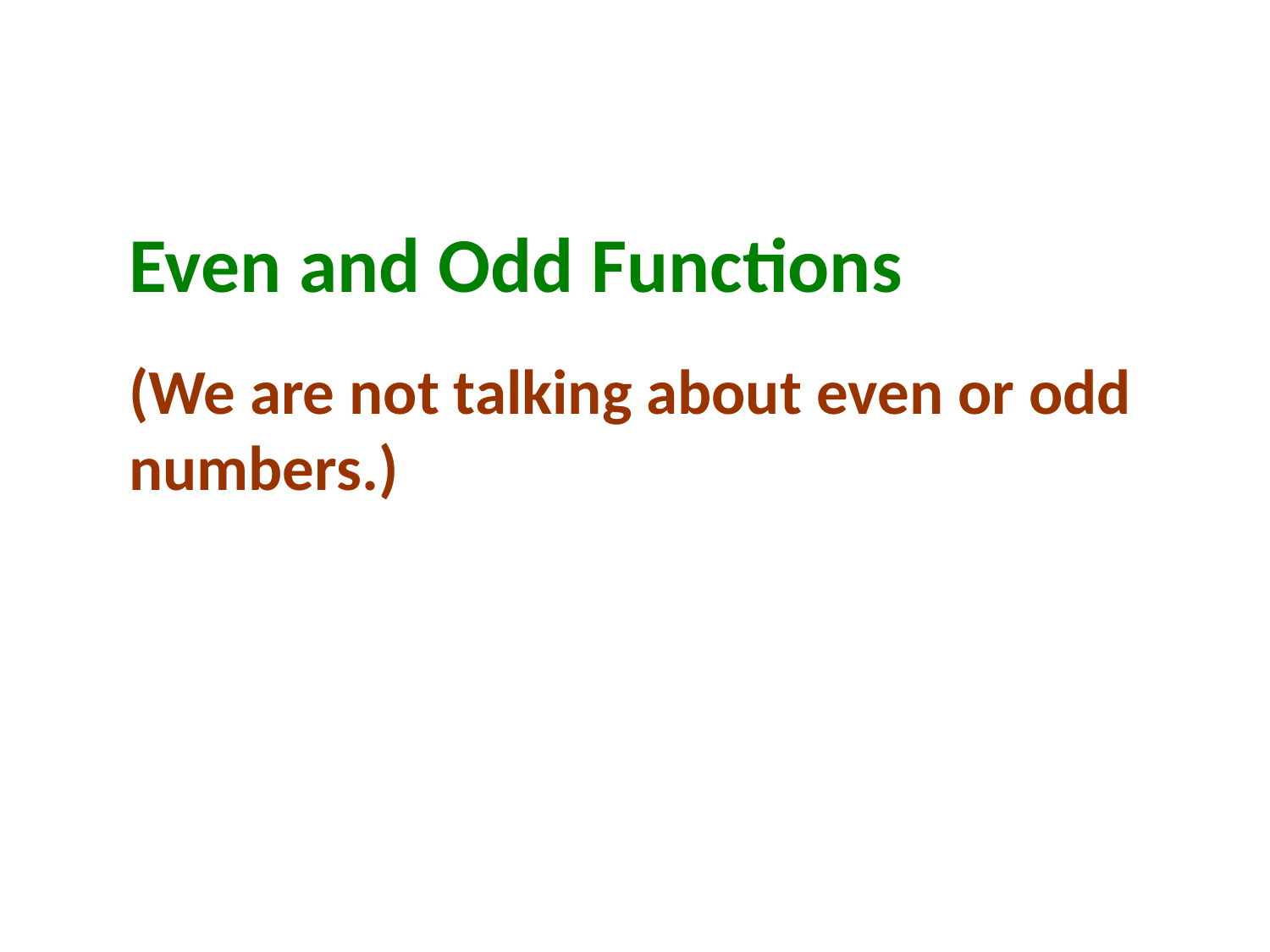

Even and Odd Functions
(We are not talking about even or odd numbers.)